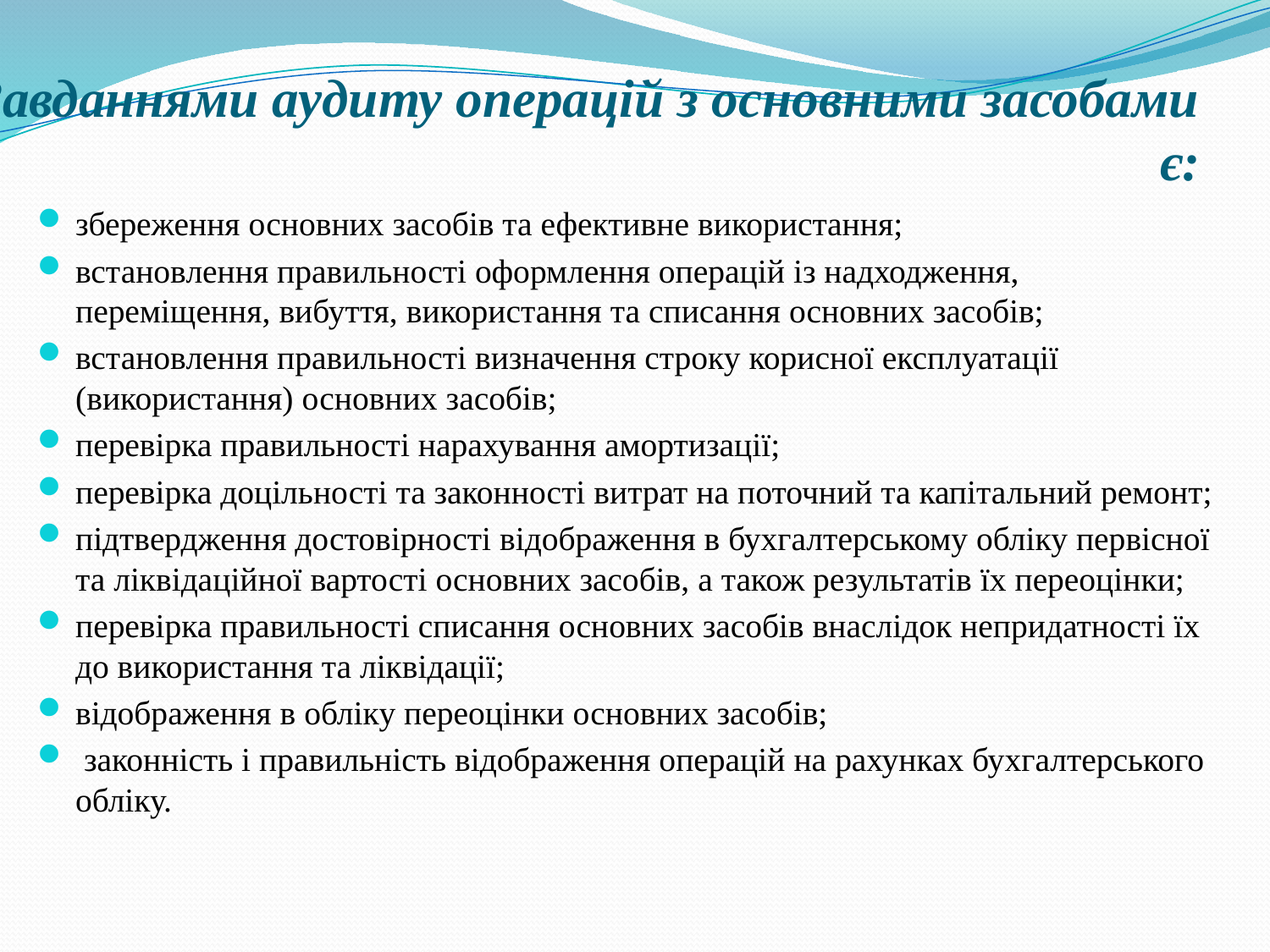

# Завданнями аудиту операцій з основними засобами є:
збереження основних засобів та ефективне використання;
встановлення правильності оформлення операцій із надходження, переміщення, вибуття, використання та списання основних засобів;
встановлення правильності визначення строку корисної експлуатації (використання) основних засобів;
перевірка правильності нарахування амортизації;
перевірка доцільності та законності витрат на поточний та капітальний ремонт;
підтвердження достовірності відображення в бухгалтерському обліку первісної та ліквідаційної вартості основних засобів, а також результатів їх переоцінки;
перевірка правильності списання основних засобів внаслідок непридатності їх до використання та ліквідації;
відображення в обліку переоцінки основних засобів;
 законність і правильність відображення операцій на рахунках бухгалтерського обліку.